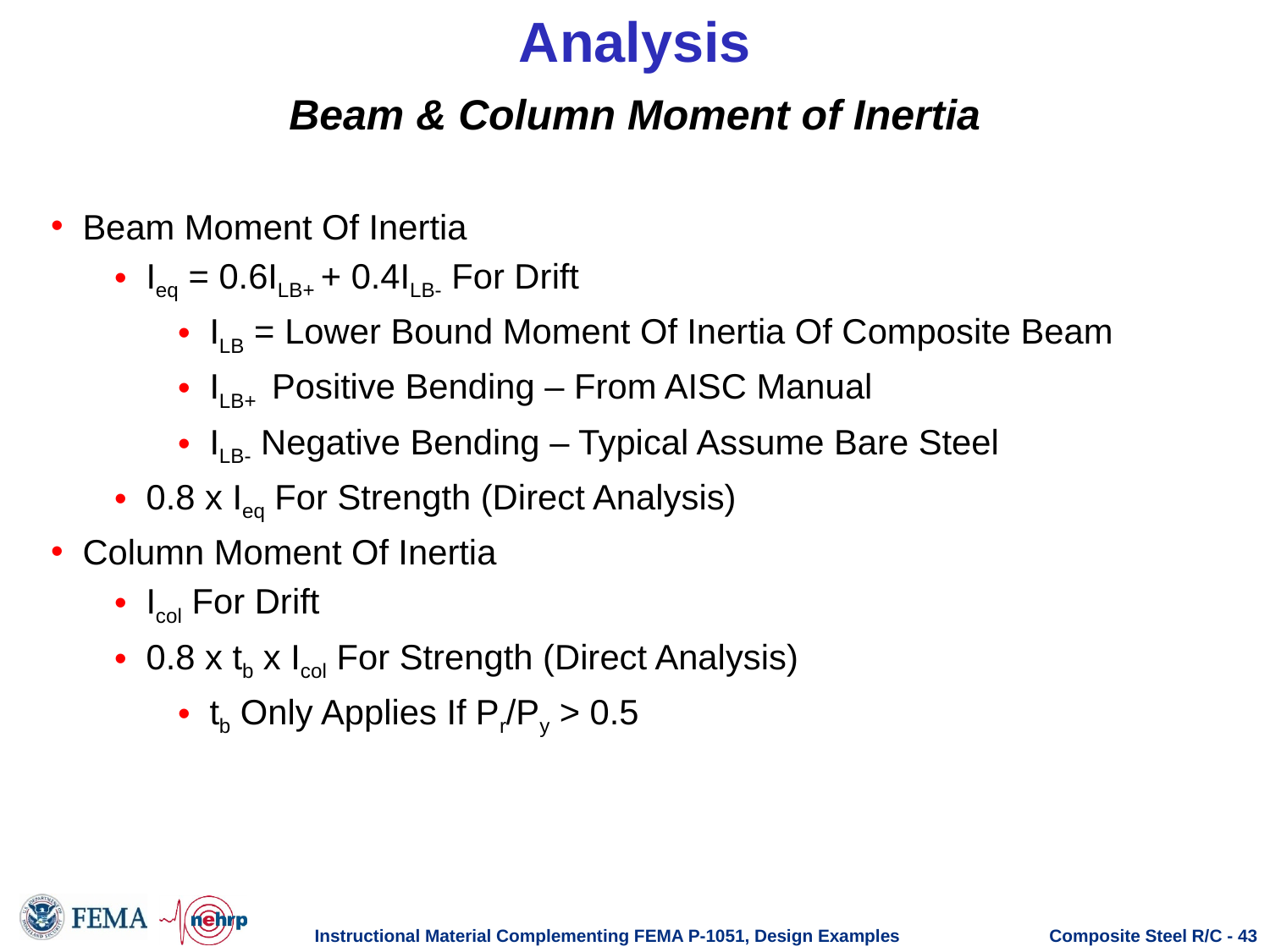

# Analysis
Beam & Column Moment of Inertia

  Beam Moment Of Inertia
  Ieq = 0.6ILB+ + 0.4ILB- For Drift
  ILB = Lower Bound Moment Of Inertia Of Composite Beam
  ILB+  Positive Bending – From AISC Manual
  ILB- Negative Bending – Typical Assume Bare Steel
  0.8 x Ieq For Strength (Direct Analysis)
  Column Moment Of Inertia
  Icol For Drift
  0.8 x tb x Icol For Strength (Direct Analysis)
  tb Only Applies If Pr/Py > 0.5
Instructional Material Complementing FEMA P-1051, Design Examples
Composite Steel R/C - 43